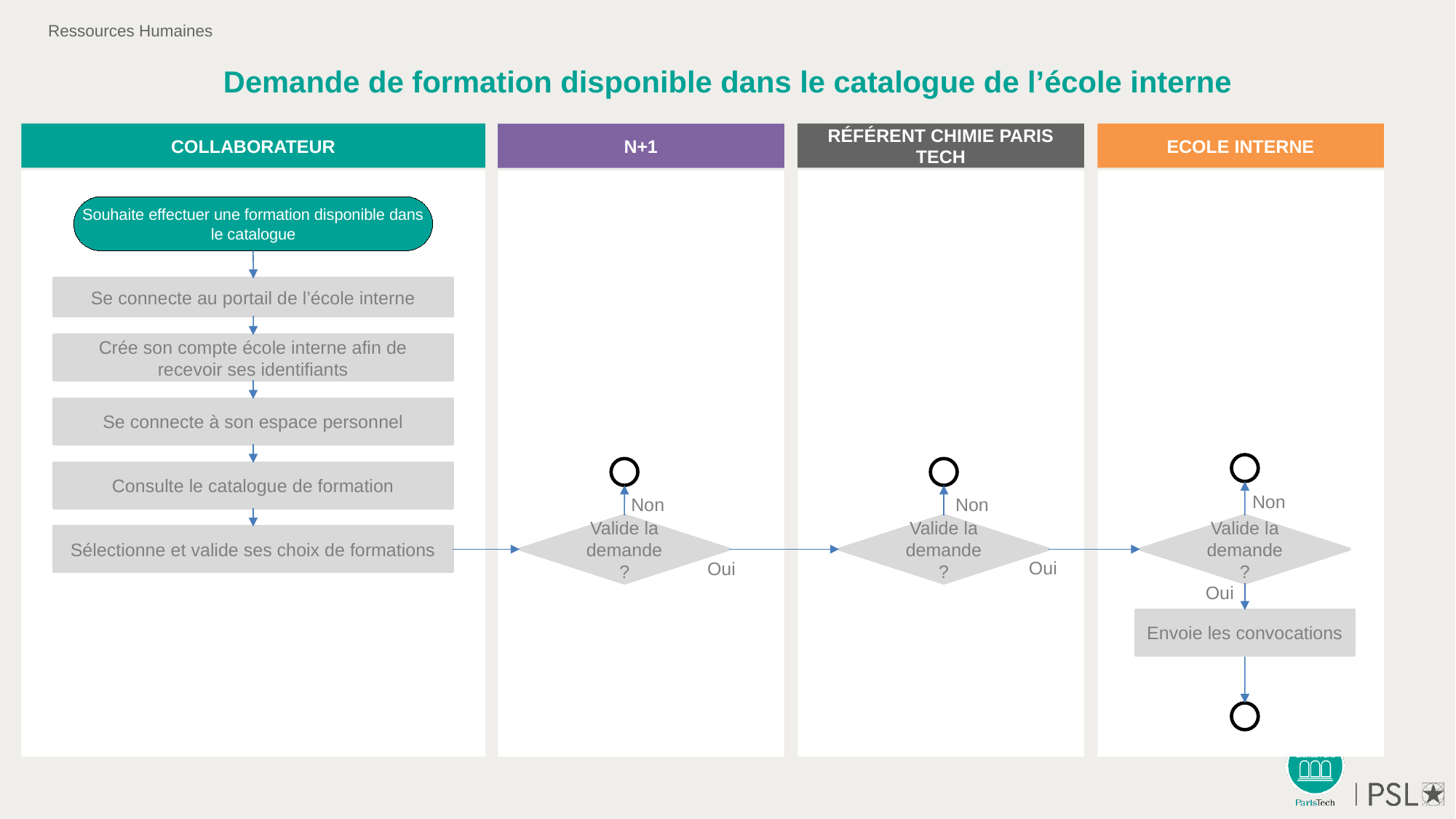

Ressources Humaines
# Demande de formation disponible dans le catalogue de l’école interne
RÉFÉRENT CHIMIE PARIS TECH

ECOLE INTERNE

COLLABORATEUR

N+1

Souhaite effectuer une formation disponible dans le catalogue
Se connecte au portail de l’école interne
Crée son compte école interne afin de recevoir ses identifiants
Se connecte à son espace personnel

Consulte le catalogue de formation
Non
Non
Non
Valide la demande ?
Valide la demande ?
Valide la demande ?
Sélectionne et valide ses choix de formations
Oui
Oui
Oui
Envoie les convocations